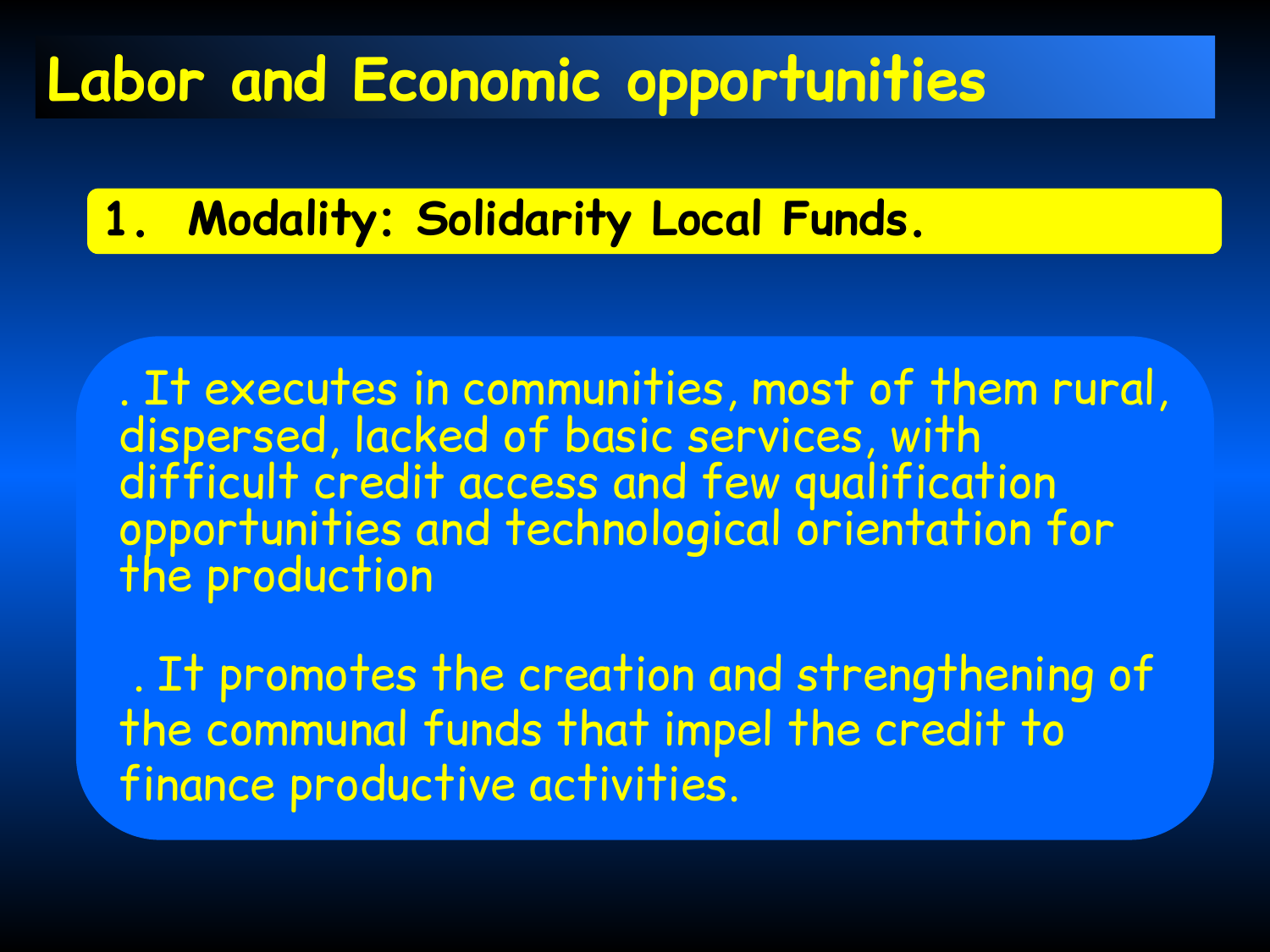

Labor and Economic opportunities
Modality: Solidarity Local Funds.
. It executes in communities, most of them rural, dispersed, lacked of basic services, with difficult credit access and few qualification opportunities and technological orientation for the production

 . It promotes the creation and strengthening of the communal funds that impel the credit to finance productive activities.